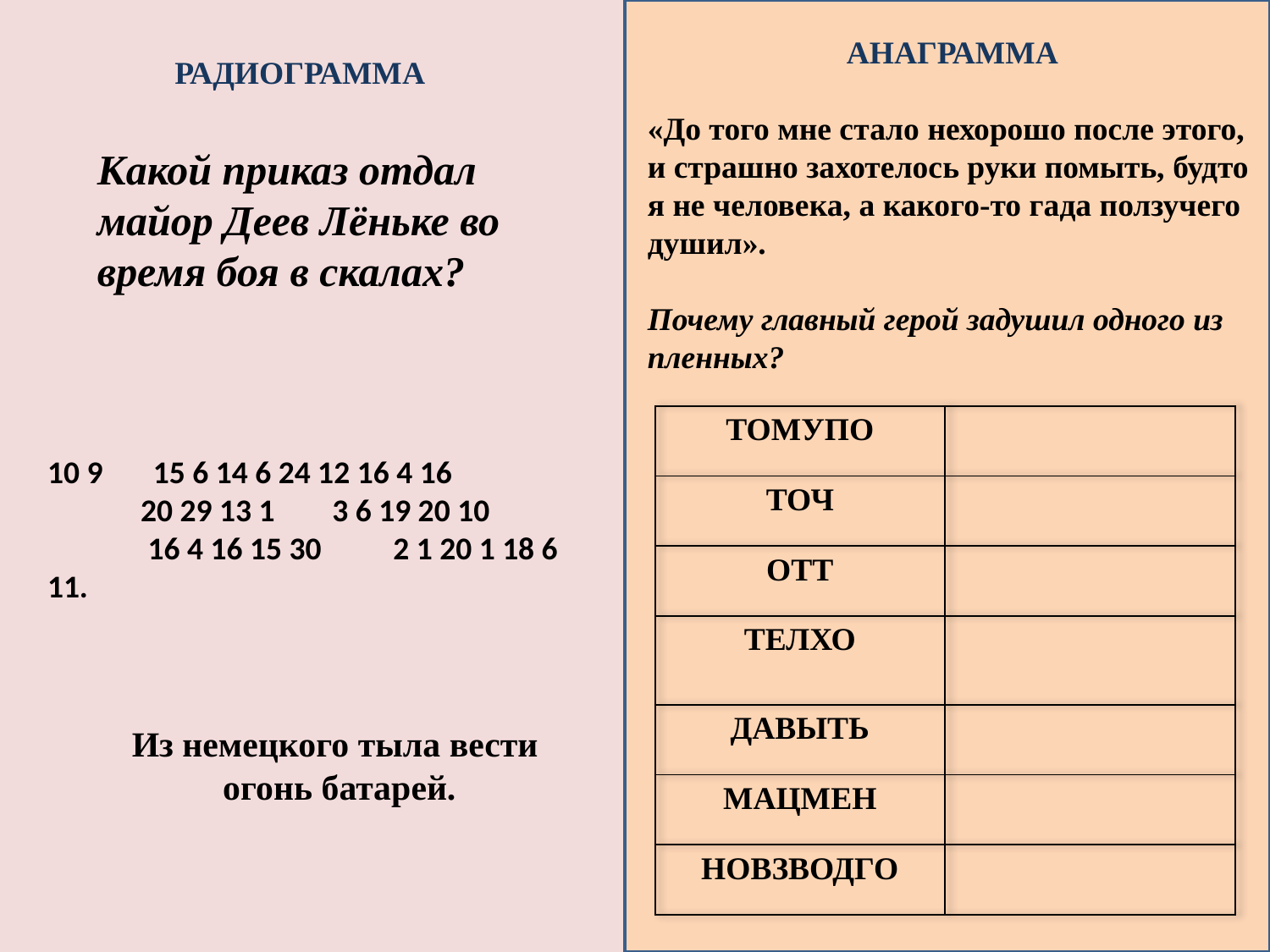

АНАГРАММА

«До того мне стало нехорошо после этого, и страшно захотелось руки помыть, будто я не человека, а какого-то гада ползучего душил».

Почему главный герой задушил одного из пленных?

РАДИОГРАММА
Какой приказ отдал майор Деев Лёньке во время боя в скалах?
| ТОМУПО |  |
| --- | --- |
| ТОЧ |  |
| ОТТ |  |
| ТЕЛХО |  |
| ДАВЫТЬ |  |
| МАЦМЕН |  |
| НОВЗВОДГО |  |
10 9       15 6 14 6 24 12 16 4 16                             20 29 13 1        3 6 19 20 10                         16 4 16 15 30          2 1 20 1 18 6 11.
Из немецкого тыла вести
 огонь батарей.